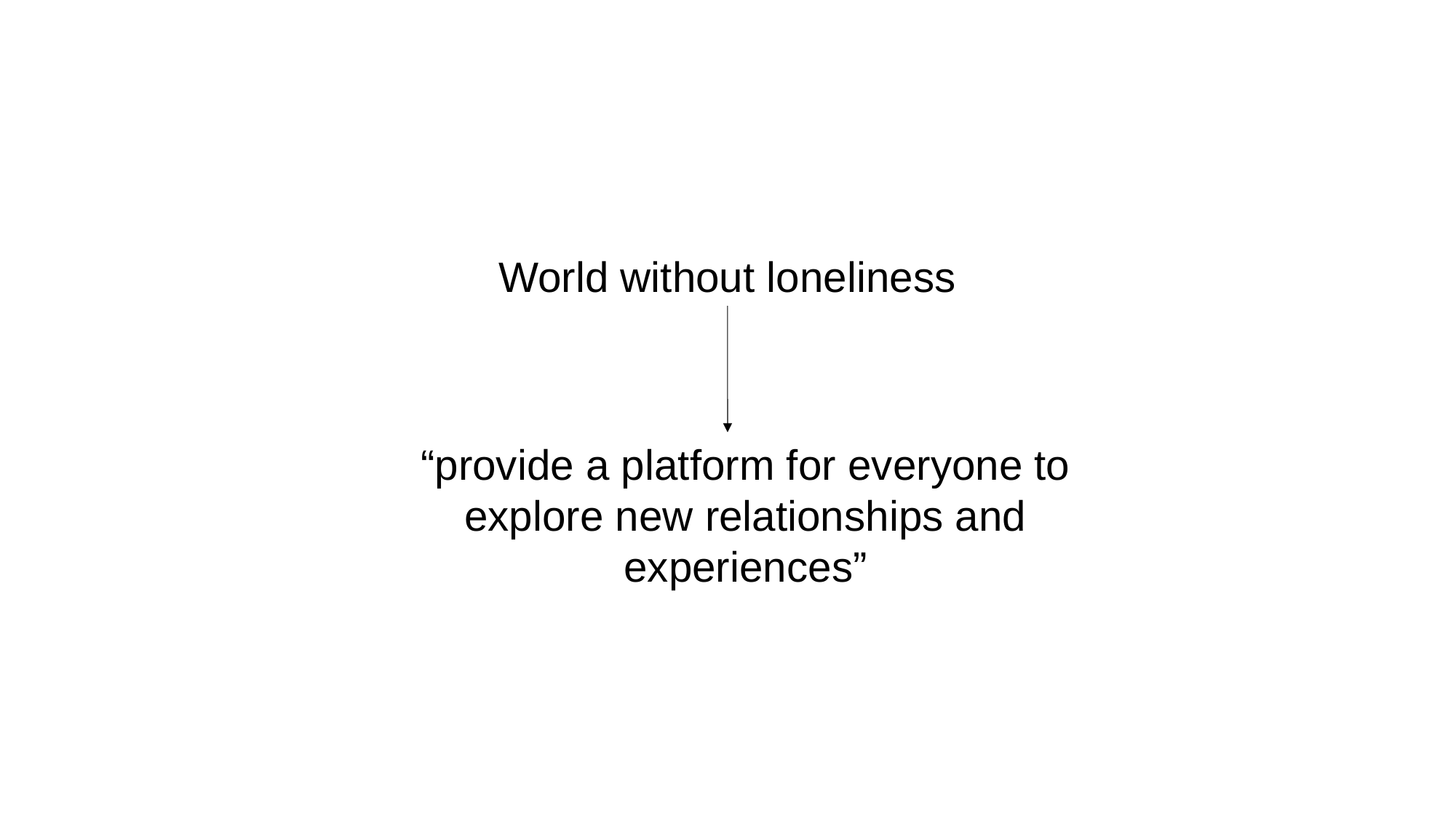

World without loneliness
“provide a platform for everyone to explore new relationships and experiences”